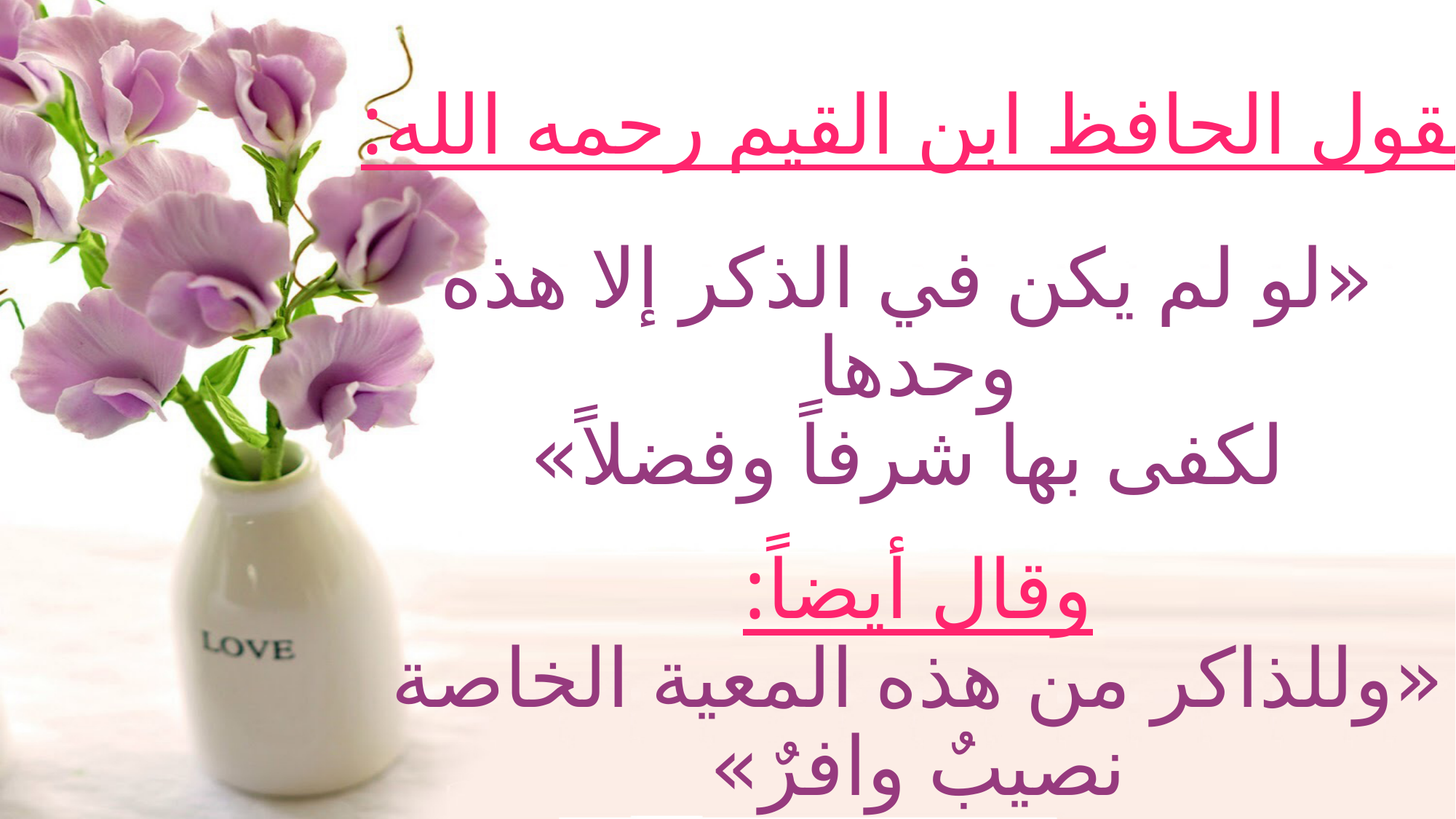

# يقول الحافظ ابن القيم رحمه الله: «لو لم يكن في الذكر إلا هذه وحدها لكفى بها شرفاً وفضلاً» وقال أيضاً: «وللذاكر من هذه المعية الخاصة نصيبٌ وافرٌ»